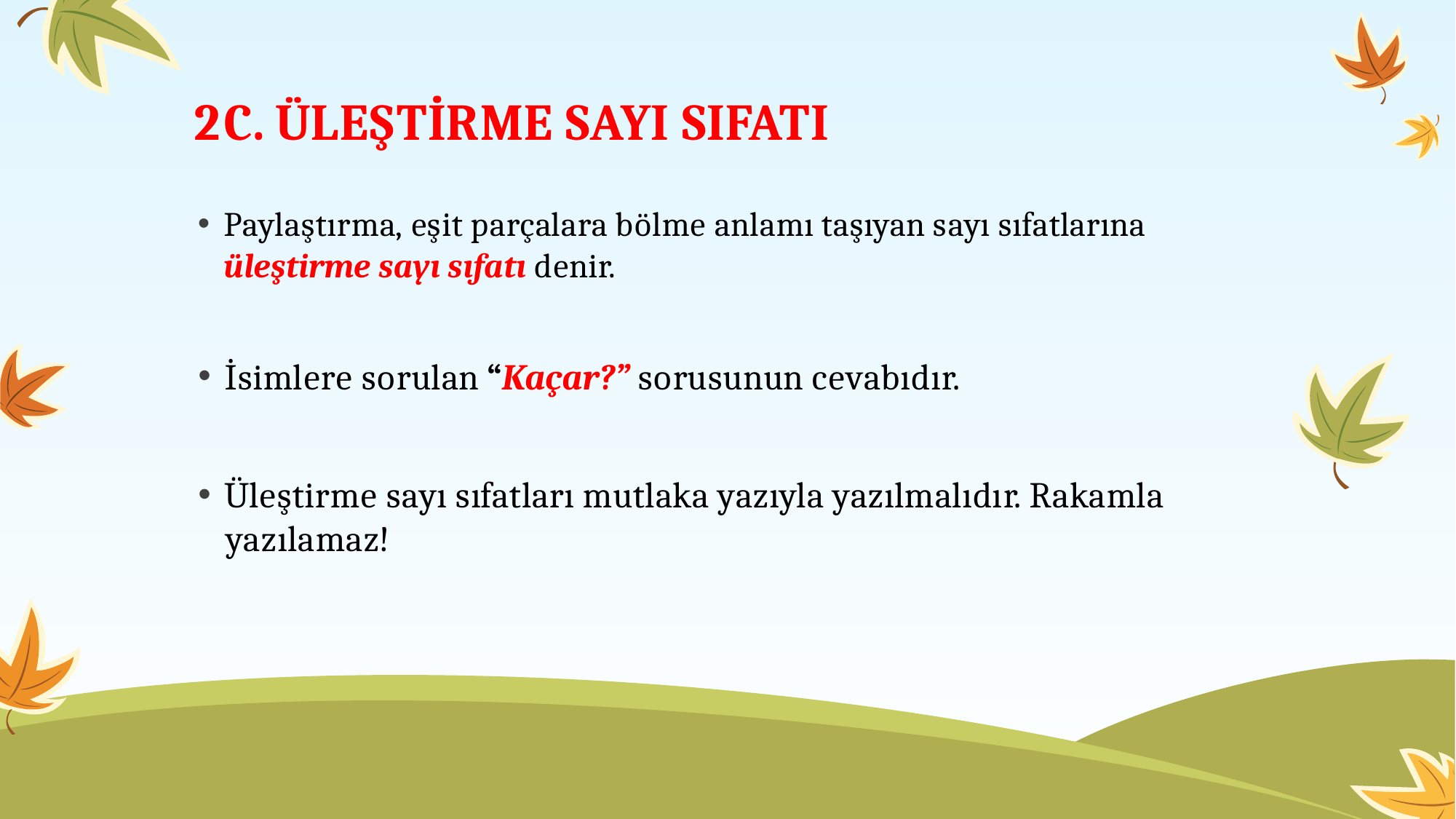

# 2C. ÜLEŞTİRME SAYI SIFATI
Paylaştırma, eşit parçalara bölme anlamı taşıyan sayı sıfatlarına üleştirme sayı sıfatı denir.
İsimlere sorulan “Kaçar?” sorusunun cevabıdır.
Üleştirme sayı sıfatları mutlaka yazıyla yazılmalıdır. Rakamla yazılamaz!